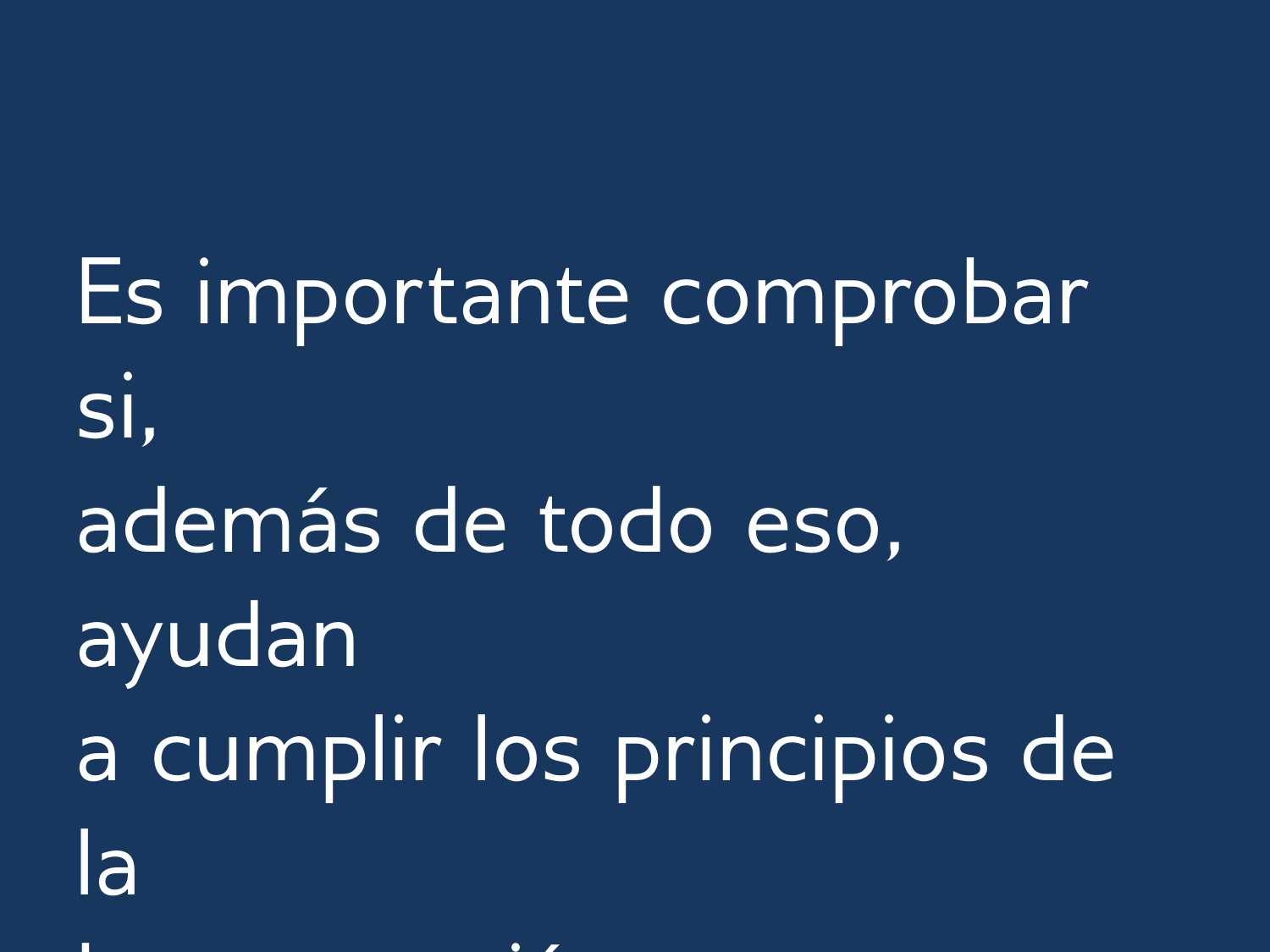

Es importante comprobar si,
además de todo eso, ayudan
a cumplir los principios de la
Interpretación